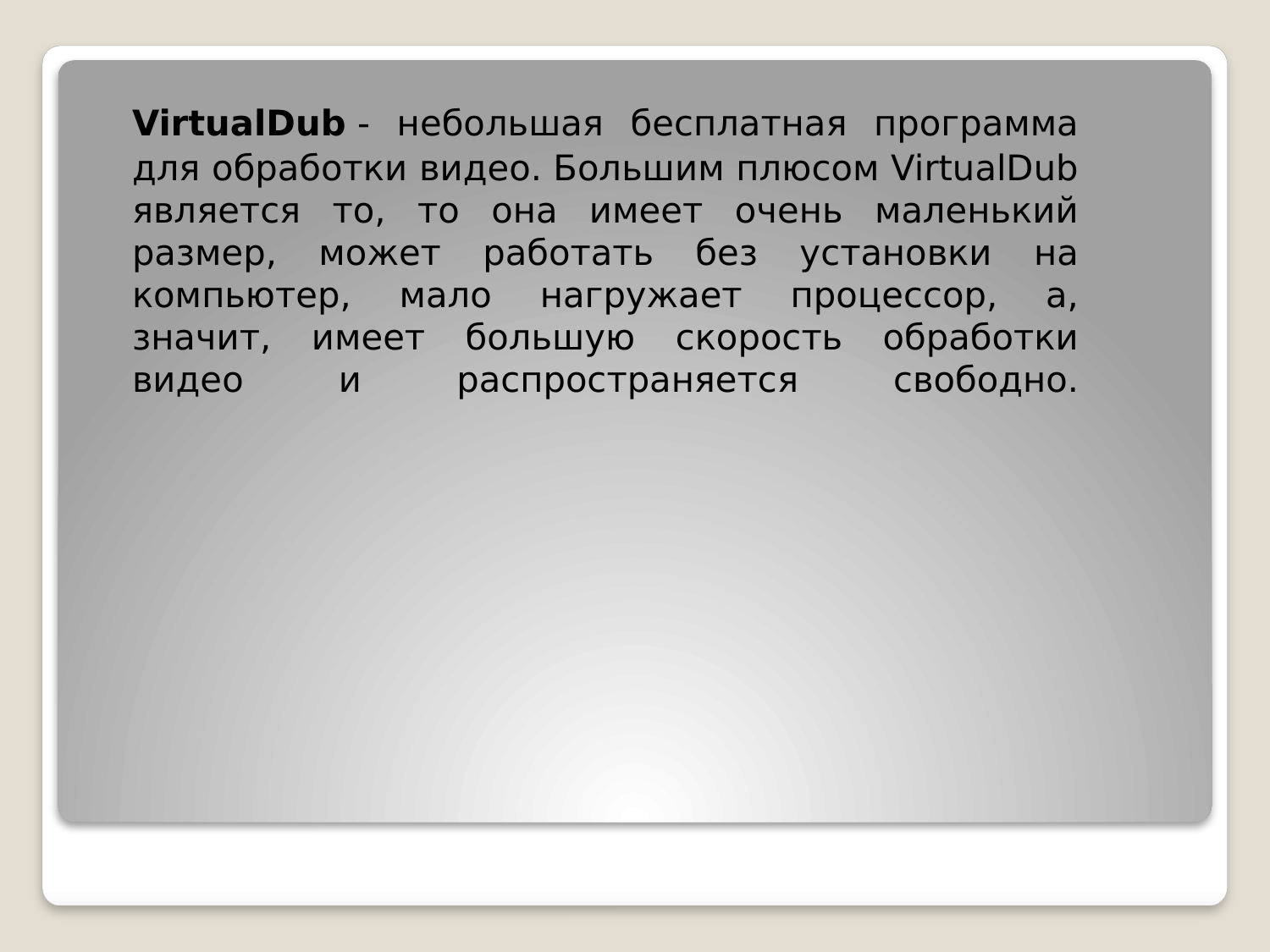

VirtualDub - небольшая бесплатная программа для обработки видео. Большим плюсом VirtualDub является то, то она имеет очень маленький размер, может работать без установки на компьютер, мало нагружает процессор, а, значит, имеет большую скорость обработки видео и распространяется свободно.

#